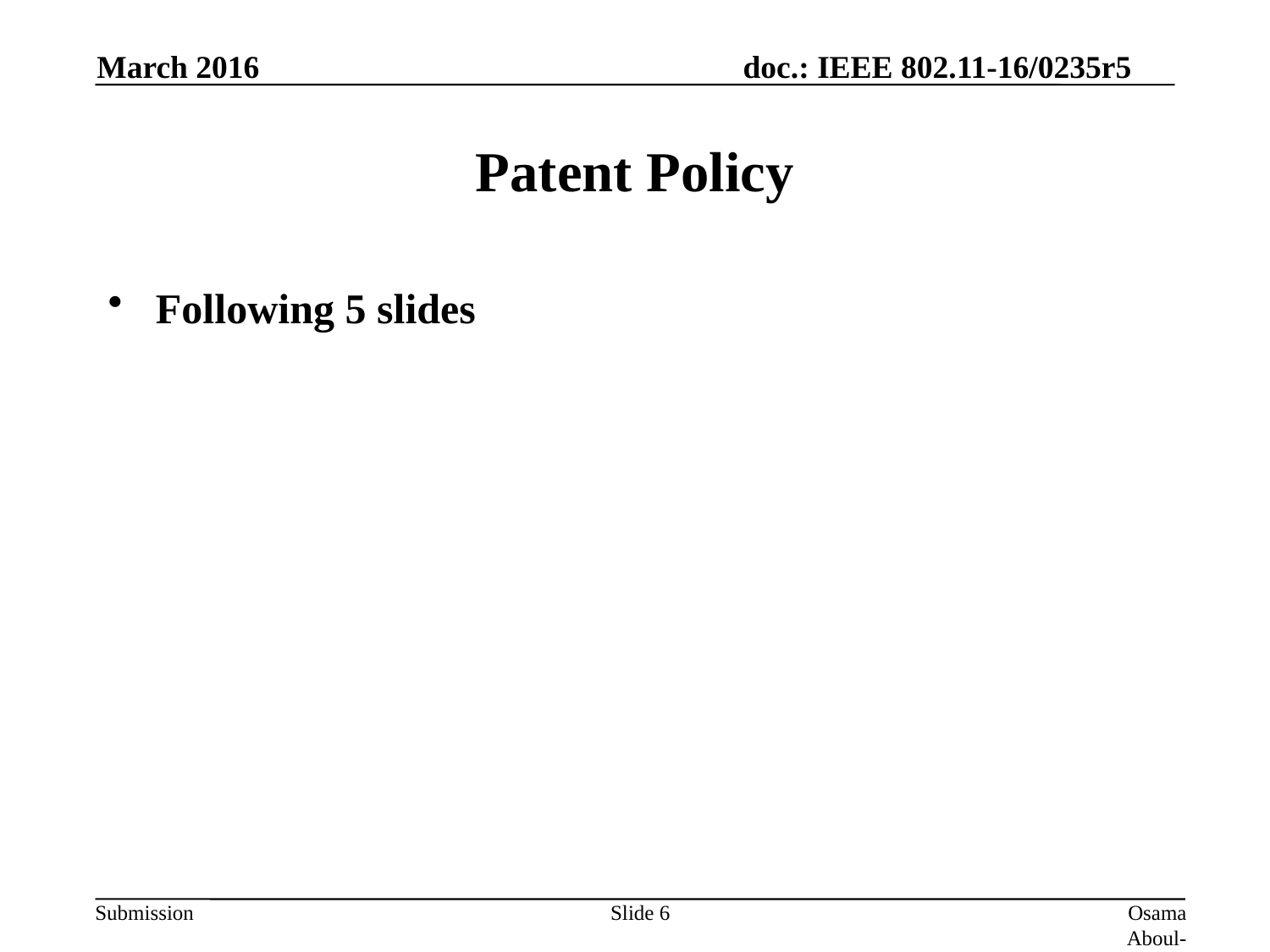

March 2016
# Patent Policy
Following 5 slides
Slide 6
Osama Aboul-Magd (Huawei Technologies)